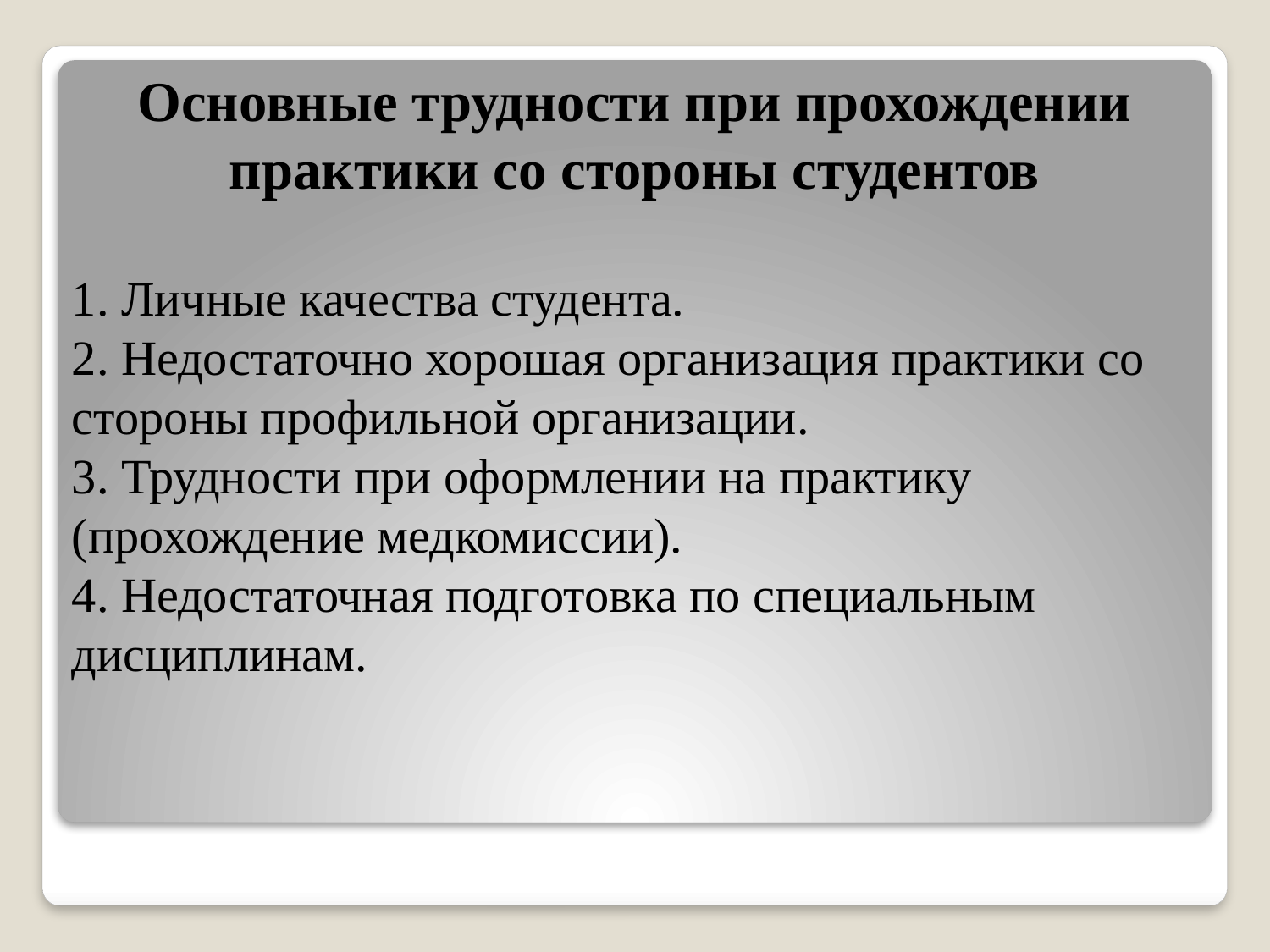

Основные трудности при прохождении практики со стороны студентов
1. Личные качества студента.
2. Недостаточно хорошая организация практики со стороны профильной организации.
3. Трудности при оформлении на практику (прохождение медкомиссии).
4. Недостаточная подготовка по специальным дисциплинам.